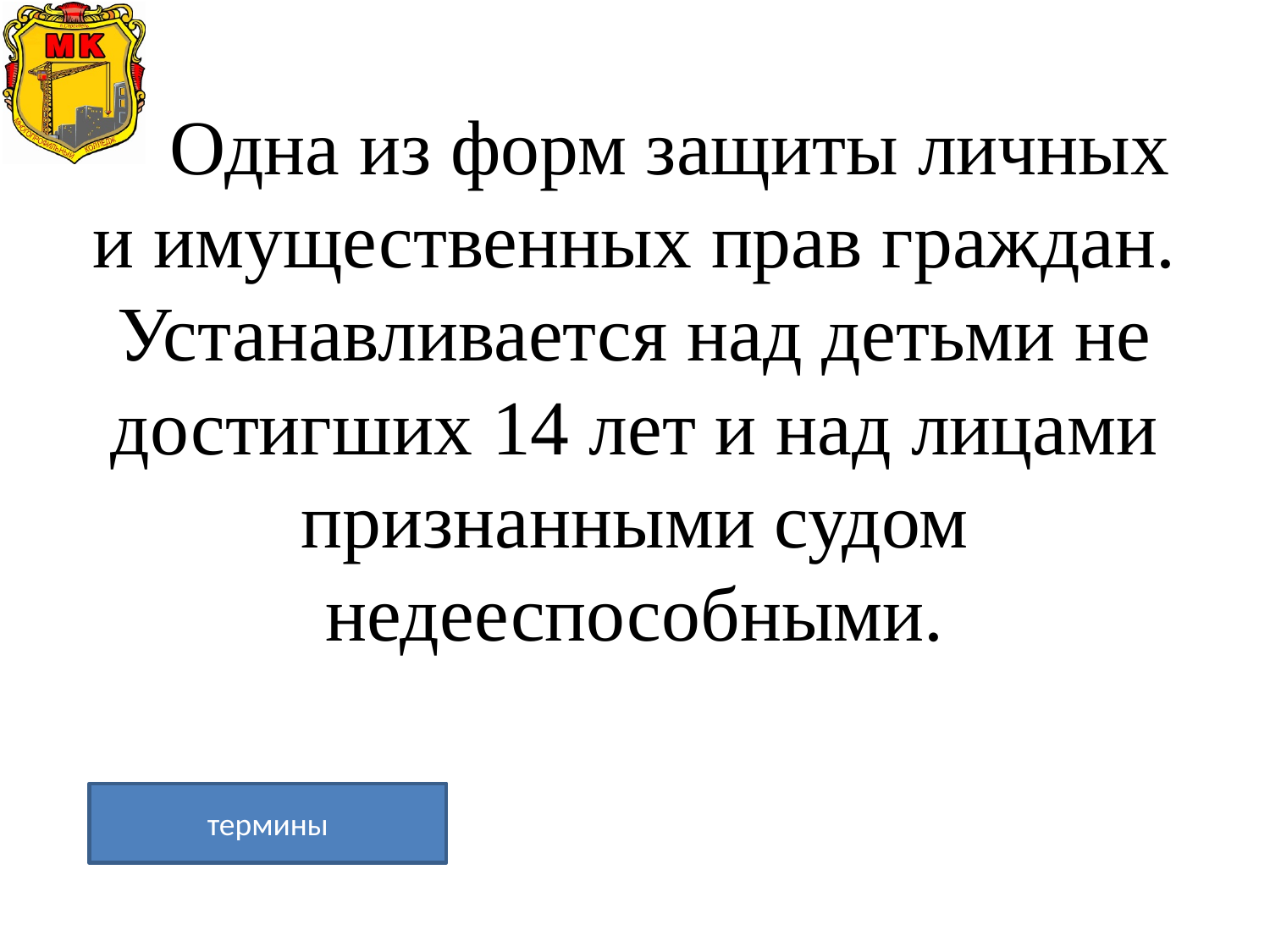

# Одна из форм защиты личных и имущественных прав граждан. Устанавливается над детьми не достигших 14 лет и над лицами признанными судом недееспособными.
термины